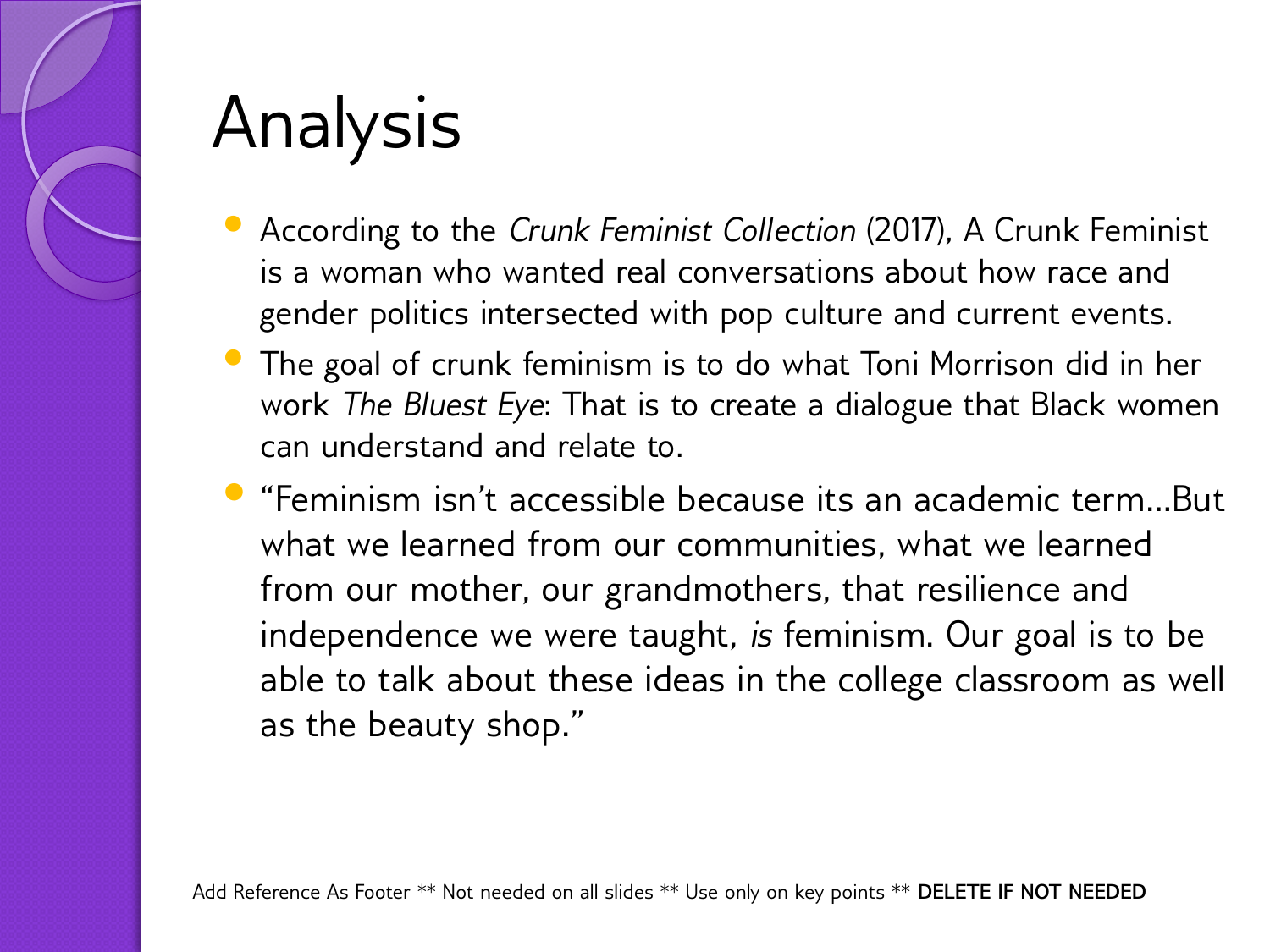

# Analysis
According to the Crunk Feminist Collection (2017), A Crunk Feminist is a woman who wanted real conversations about how race and gender politics intersected with pop culture and current events.
The goal of crunk feminism is to do what Toni Morrison did in her work The Bluest Eye: That is to create a dialogue that Black women can understand and relate to.
“Feminism isn’t accessible because its an academic term…But what we learned from our communities, what we learned from our mother, our grandmothers, that resilience and independence we were taught, is feminism. Our goal is to be able to talk about these ideas in the college classroom as well as the beauty shop.”

Add Reference As Footer ** Not needed on all slides ** Use only on key points ** DELETE IF NOT NEEDED